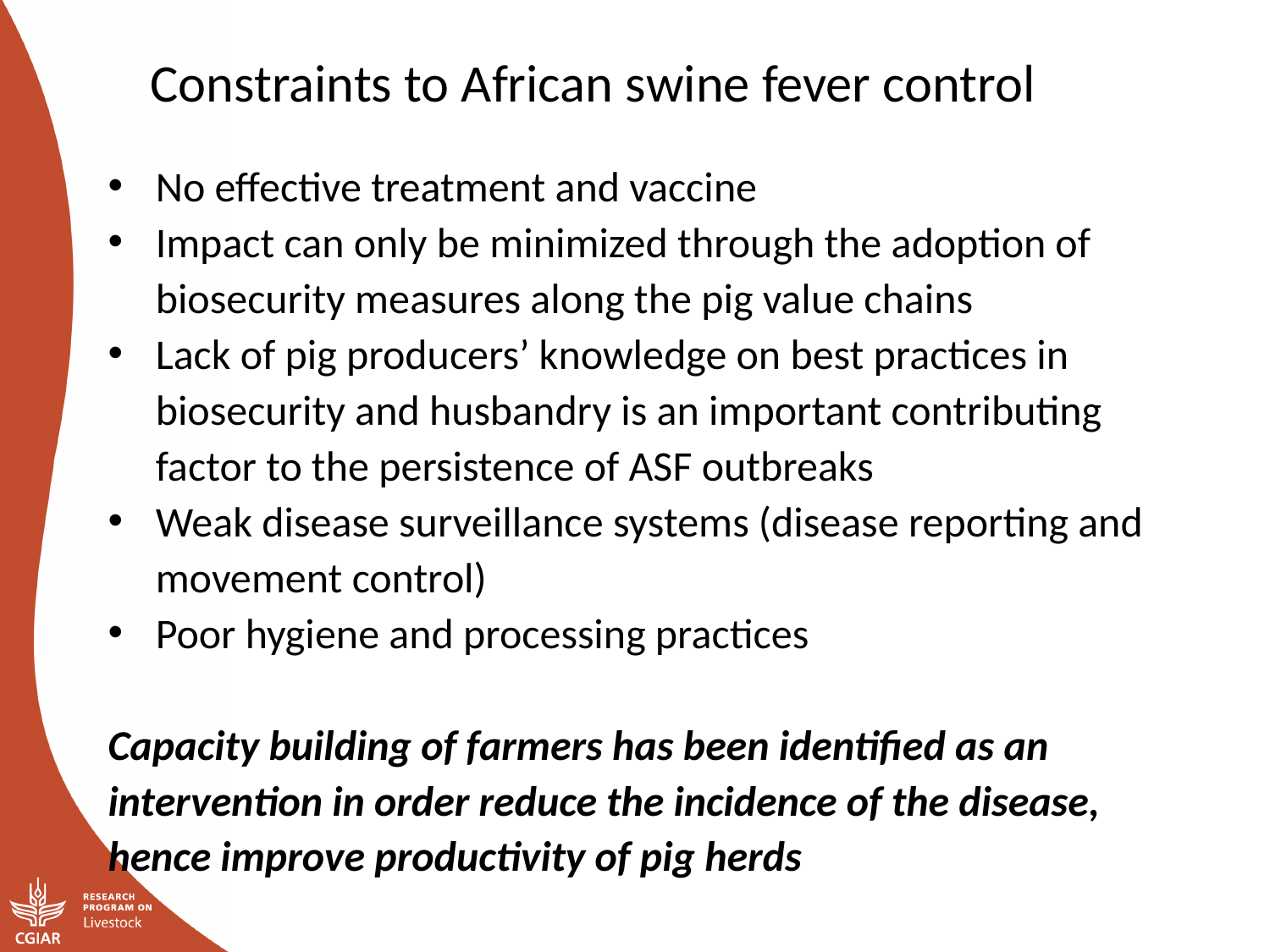

Constraints to African swine fever control
No effective treatment and vaccine
Impact can only be minimized through the adoption of biosecurity measures along the pig value chains
Lack of pig producers’ knowledge on best practices in biosecurity and husbandry is an important contributing factor to the persistence of ASF outbreaks
Weak disease surveillance systems (disease reporting and movement control)
Poor hygiene and processing practices

Capacity building of farmers has been identified as an intervention in order reduce the incidence of the disease, hence improve productivity of pig herds